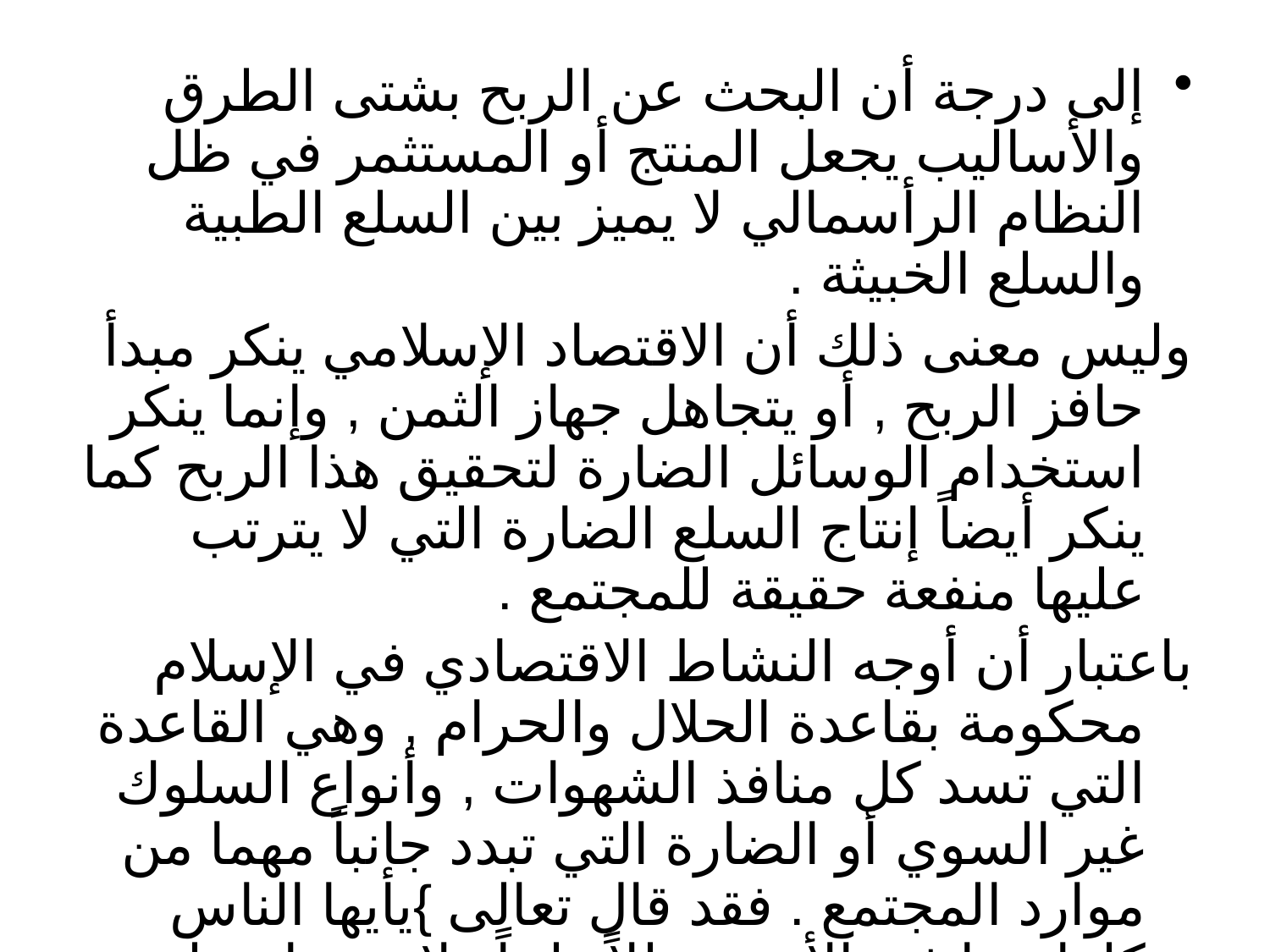

إلى درجة أن البحث عن الربح بشتى الطرق والأساليب يجعل المنتج أو المستثمر في ظل النظام الرأسمالي لا يميز بين السلع الطبية والسلع الخبيثة .
وليس معنى ذلك أن الاقتصاد الإسلامي ينكر مبدأ حافز الربح , أو يتجاهل جهاز الثمن , وإنما ينكر استخدام الوسائل الضارة لتحقيق هذا الربح كما ينكر أيضاً إنتاج السلع الضارة التي لا يترتب عليها منفعة حقيقة للمجتمع .
باعتبار أن أوجه النشاط الاقتصادي في الإسلام محكومة بقاعدة الحلال والحرام , وهي القاعدة التي تسد كل منافذ الشهوات , وأنواع السلوك غير السوي أو الضارة التي تبدد جانباً مهما من موارد المجتمع . فقد قال تعالى }يأيها الناس كلوا مما في الأرض حللاً طيباً ولا تتبعوا خطوت الشيطان إنه لكم عدو مبين{ .